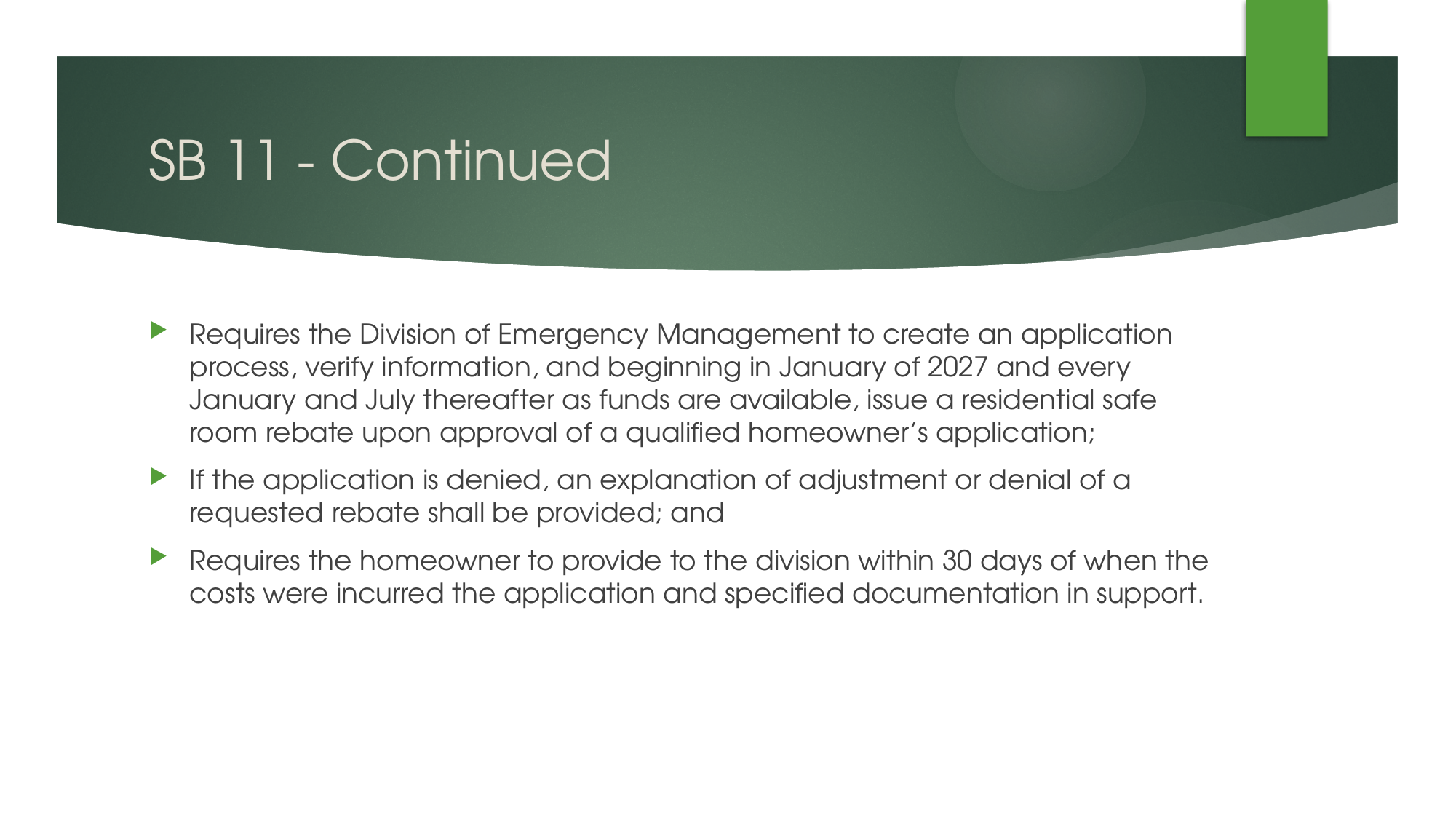

# SB 11 - Continued
Requires the Division of Emergency Management to create an application process, verify information, and beginning in January of 2027 and every January and July thereafter as funds are available, issue a residential safe room rebate upon approval of a qualified homeowner’s application;
If the application is denied, an explanation of adjustment or denial of a requested rebate shall be provided; and
Requires the homeowner to provide to the division within 30 days of when the costs were incurred the application and specified documentation in support.